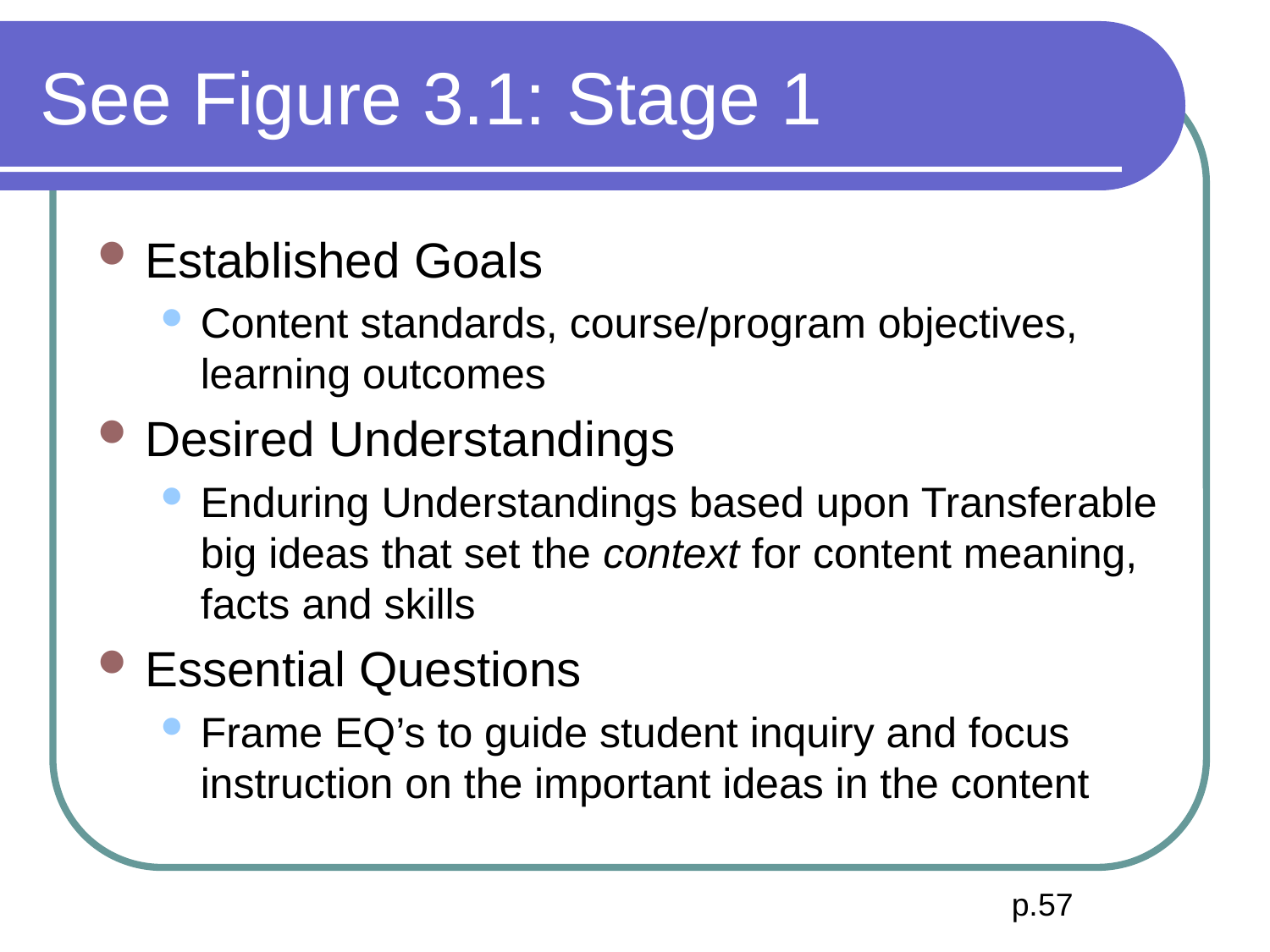

# See Figure 3.1: Stage 1
Established Goals
Content standards, course/program objectives, learning outcomes
Desired Understandings
Enduring Understandings based upon Transferable big ideas that set the context for content meaning, facts and skills
Essential Questions
Frame EQ’s to guide student inquiry and focus instruction on the important ideas in the content
p.57